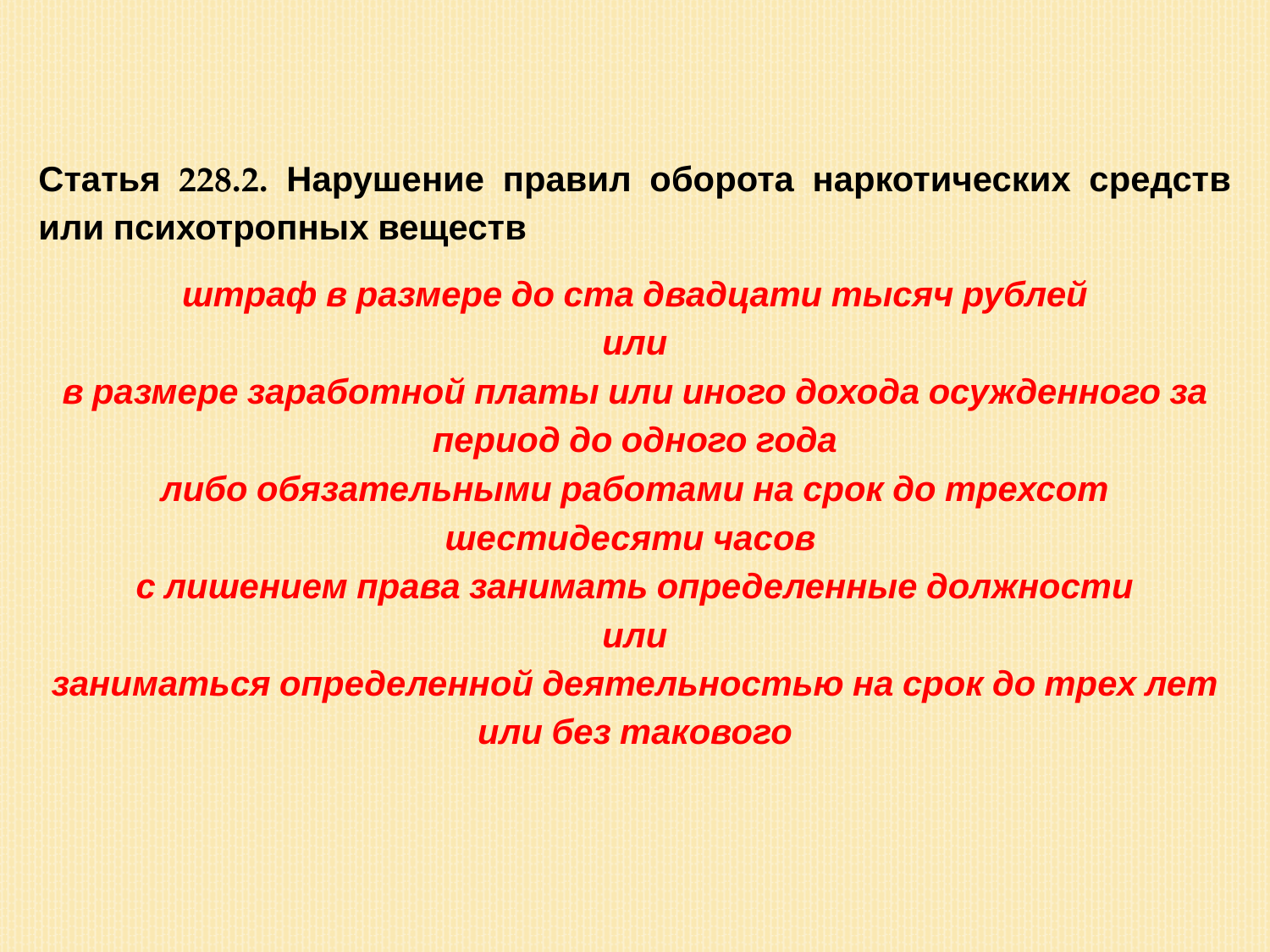

Статья 228.2. Нарушение правил оборота наркотических средств или психотропных веществ
штраф в размере до ста двадцати тысяч рублей
или
в размере заработной платы или иного дохода осужденного за период до одного года
либо обязательными работами на срок до трехсот шестидесяти часов
с лишением права занимать определенные должности
или
заниматься определенной деятельностью на срок до трех лет или без такового